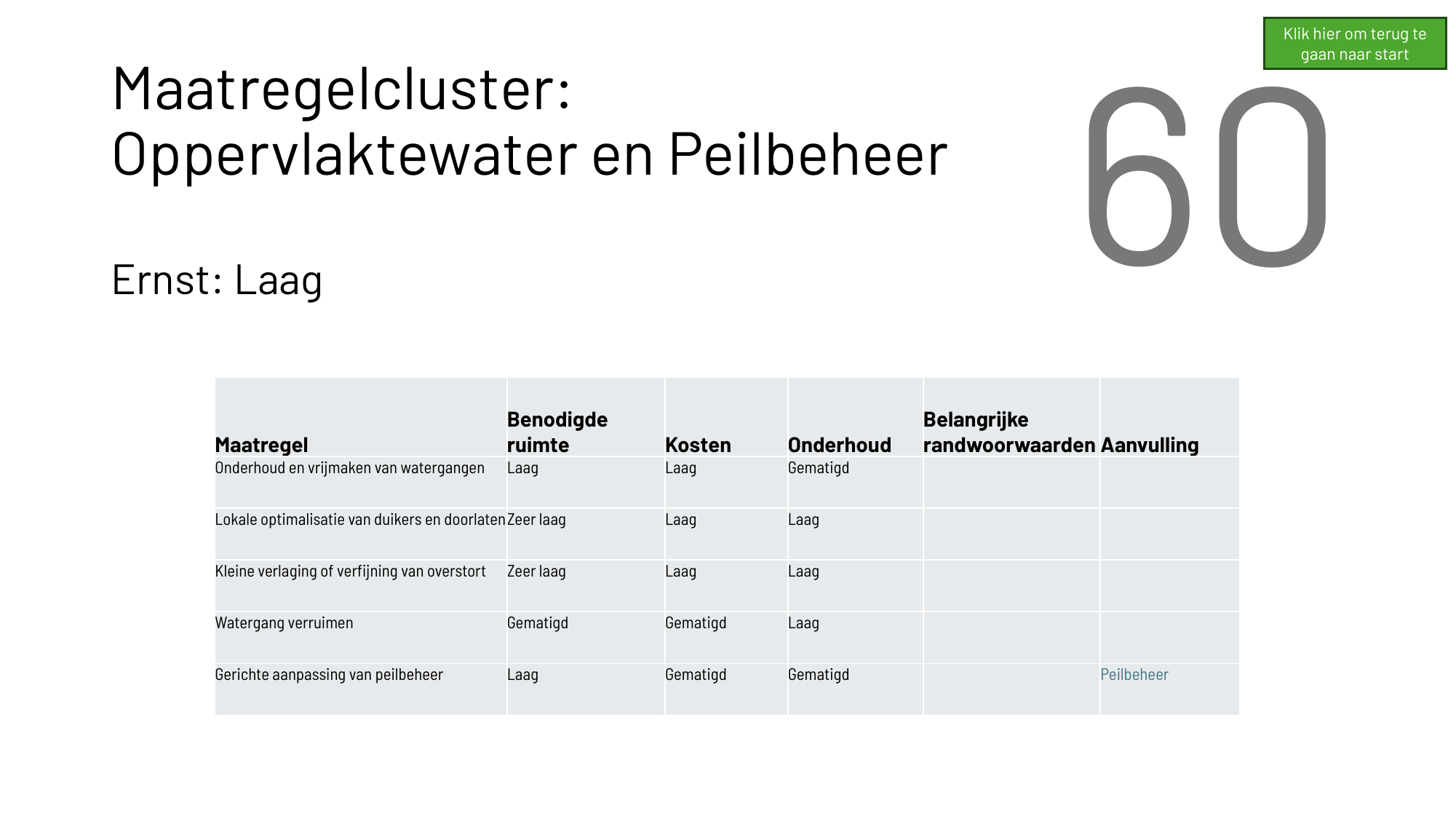

Klik hier om terug te gaan naar start
# Maatregelcluster: Oppervlaktewater en Peilbeheer
60
Ernst: Laag
| Maatregel | Benodigde ruimte | Kosten | Onderhoud | Belangrijke randwoorwaarden | Aanvulling |
| --- | --- | --- | --- | --- | --- |
| Onderhoud en vrijmaken van watergangen | Laag | Laag | Gematigd |  |  |
| Lokale optimalisatie van duikers en doorlaten | Zeer laag | Laag | Laag |  |  |
| Kleine verlaging of verfijning van overstort | Zeer laag | Laag | Laag |  |  |
| Watergang verruimen | Gematigd | Gematigd | Laag |  |  |
| Gerichte aanpassing van peilbeheer | Laag | Gematigd | Gematigd |  | Peilbeheer |